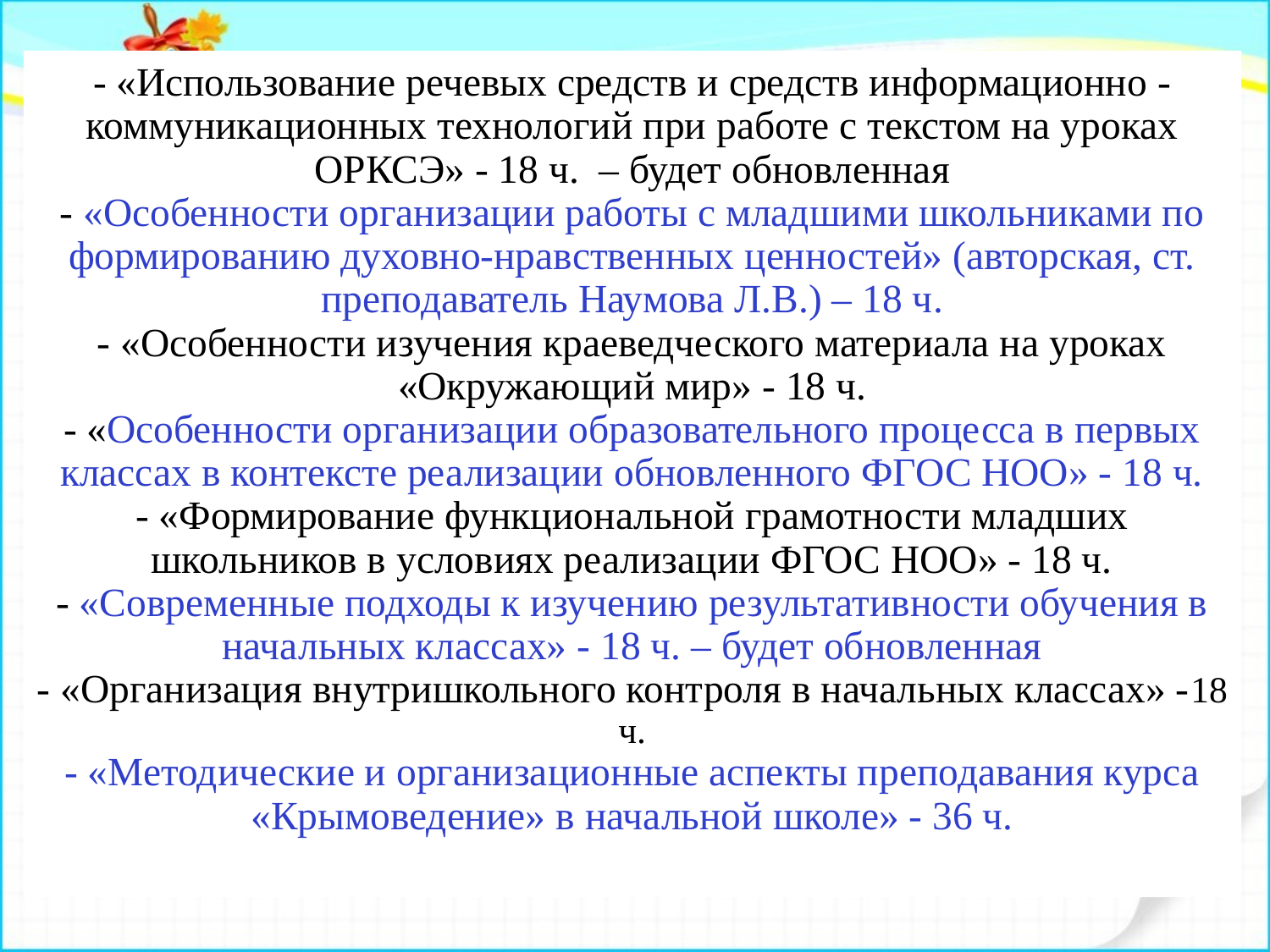

# - «Использование речевых средств и средств информационно -коммуникационных технологий при работе с текстом на уроках ОРКСЭ» - 18 ч.  – будет обновленная - «Особенности организации работы с младшими школьниками по формированию духовно-нравственных ценностей» (авторская, ст. преподаватель Наумова Л.В.) – 18 ч. - «Особенности изучения краеведческого материала на уроках «Окружающий мир» - 18 ч. - «Особенности организации образовательного процесса в первых классах в контексте реализации обновленного ФГОС НОО» - 18 ч. - «Формирование функциональной грамотности младших школьников в условиях реализации ФГОС НОО» - 18 ч. - «Современные подходы к изучению результативности обучения в начальных классах» - 18 ч. – будет обновленная - «Организация внутришкольного контроля в начальных классах» -18 ч. - «Методические и организационные аспекты преподавания курса «Крымоведение» в начальной школе» - 36 ч.